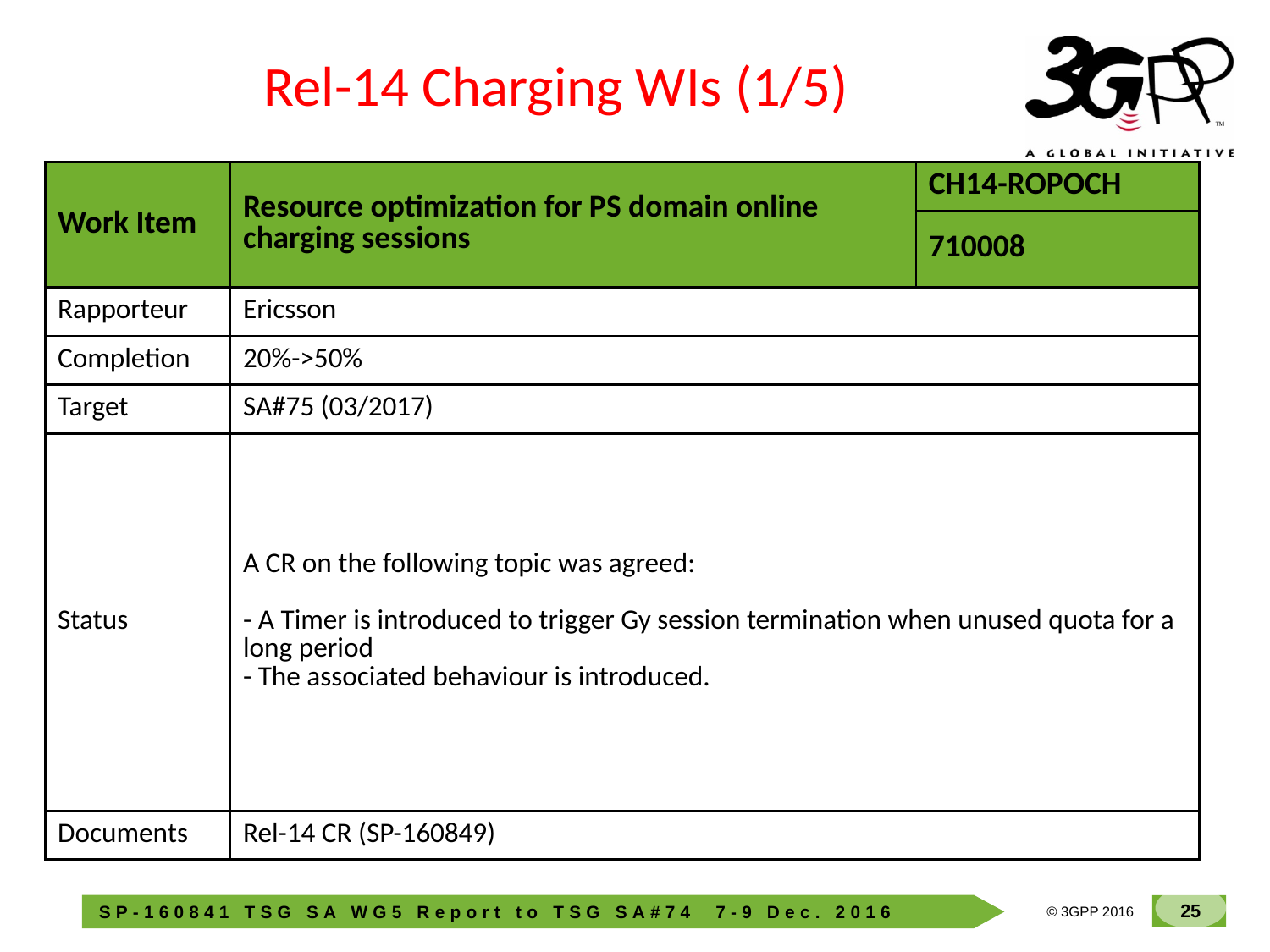

Rel-14 Charging WIs (1/5)
| Work Item | Resource optimization for PS domain online charging sessions | CH14-ROPOCH |
| --- | --- | --- |
|  |  | 710008 |
| Rapporteur | Ericsson |  |
| Completion | 20%->50% |  |
| Target | SA#75 (03/2017) |  |
| Status | A CR on the following topic was agreed: - A Timer is introduced to trigger Gy session termination when unused quota for a long period - The associated behaviour is introduced. |  |
| Documents | Rel-14 CR (SP-160849) |  |